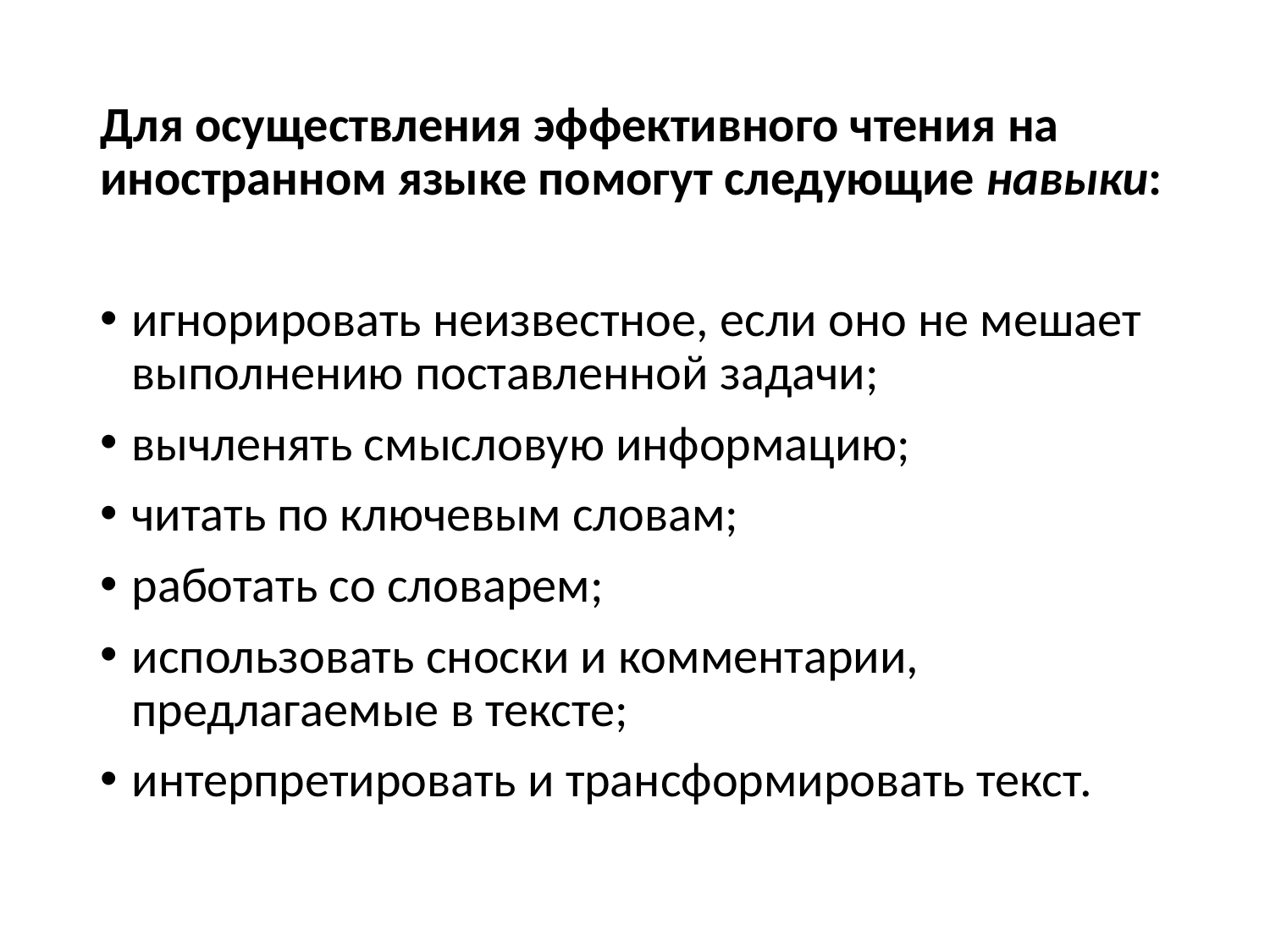

Для осуществления эффективного чтения на иностранном языке помогут следующие навыки:

игнорировать неизвестное, если оно не мешает выполнению поставленной задачи;
вычленять смысловую информацию;
читать по ключевым словам;
работать со словарем;
использовать сноски и комментарии, предлагаемые в тексте;
интерпретировать и трансформировать текст.